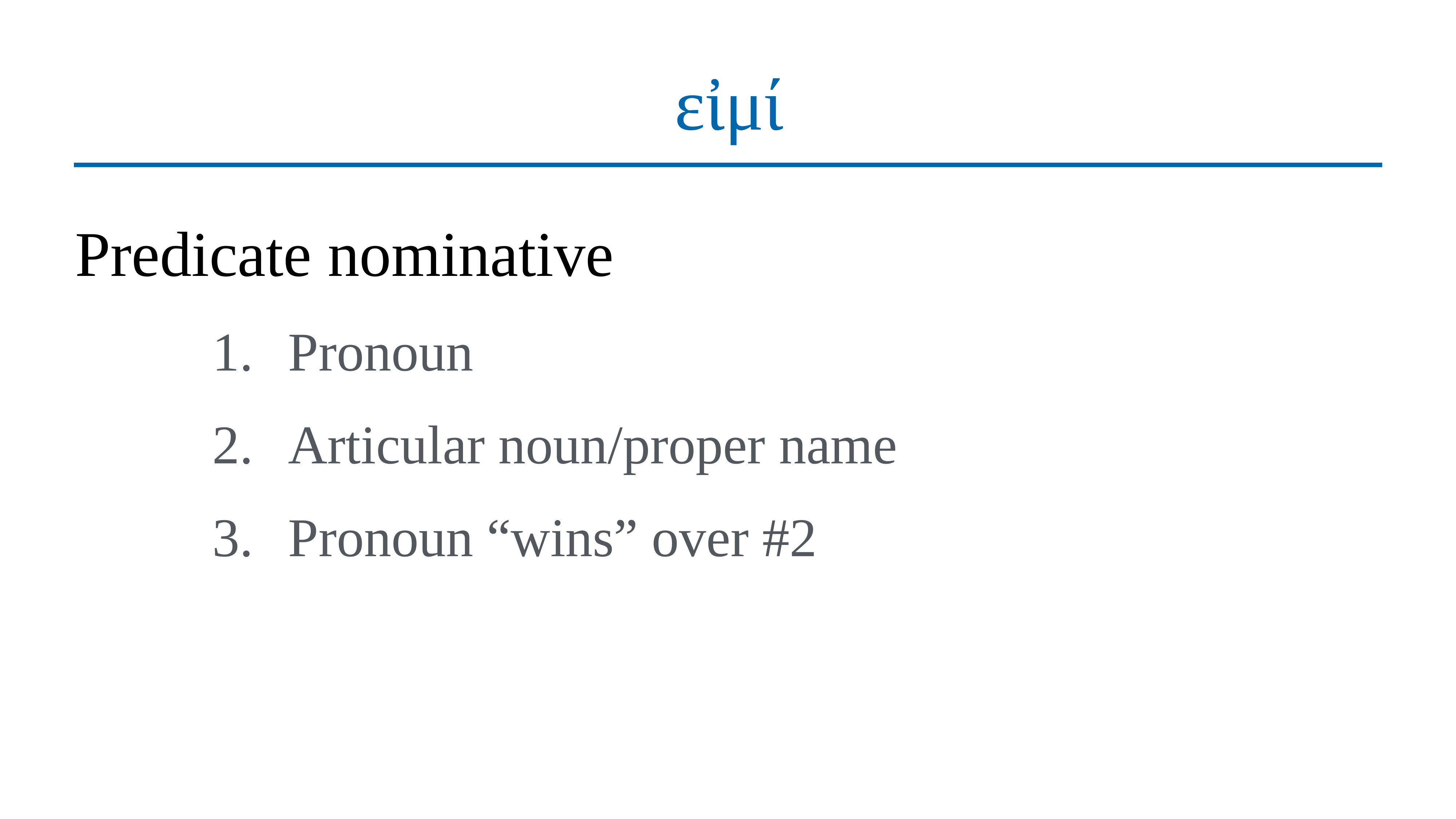

# εἰμί
Predicate nominative
Pronoun
Articular noun/proper name
Pronoun “wins” over #2